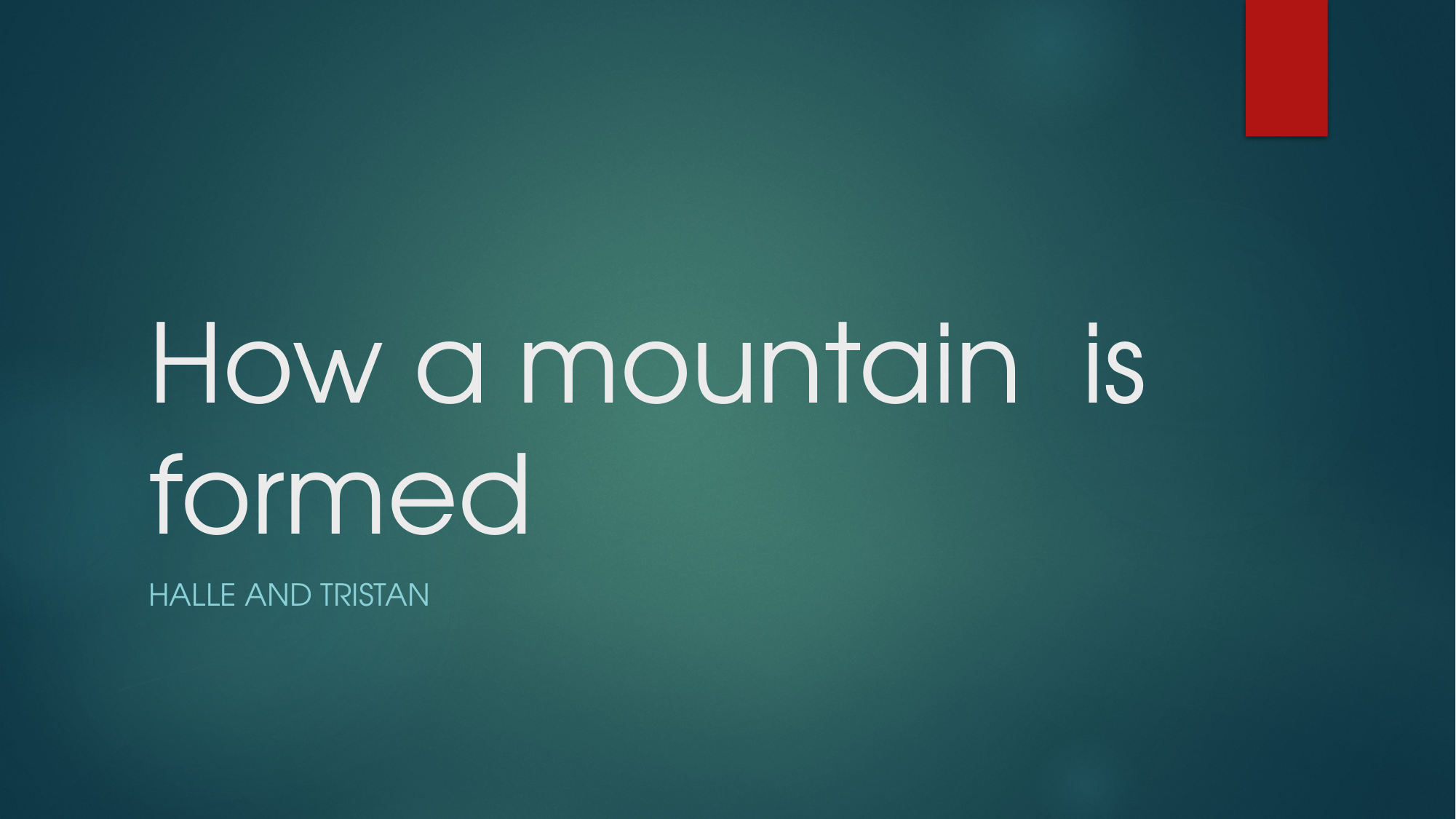

# How a mountain  is formed
Halle and Tristan